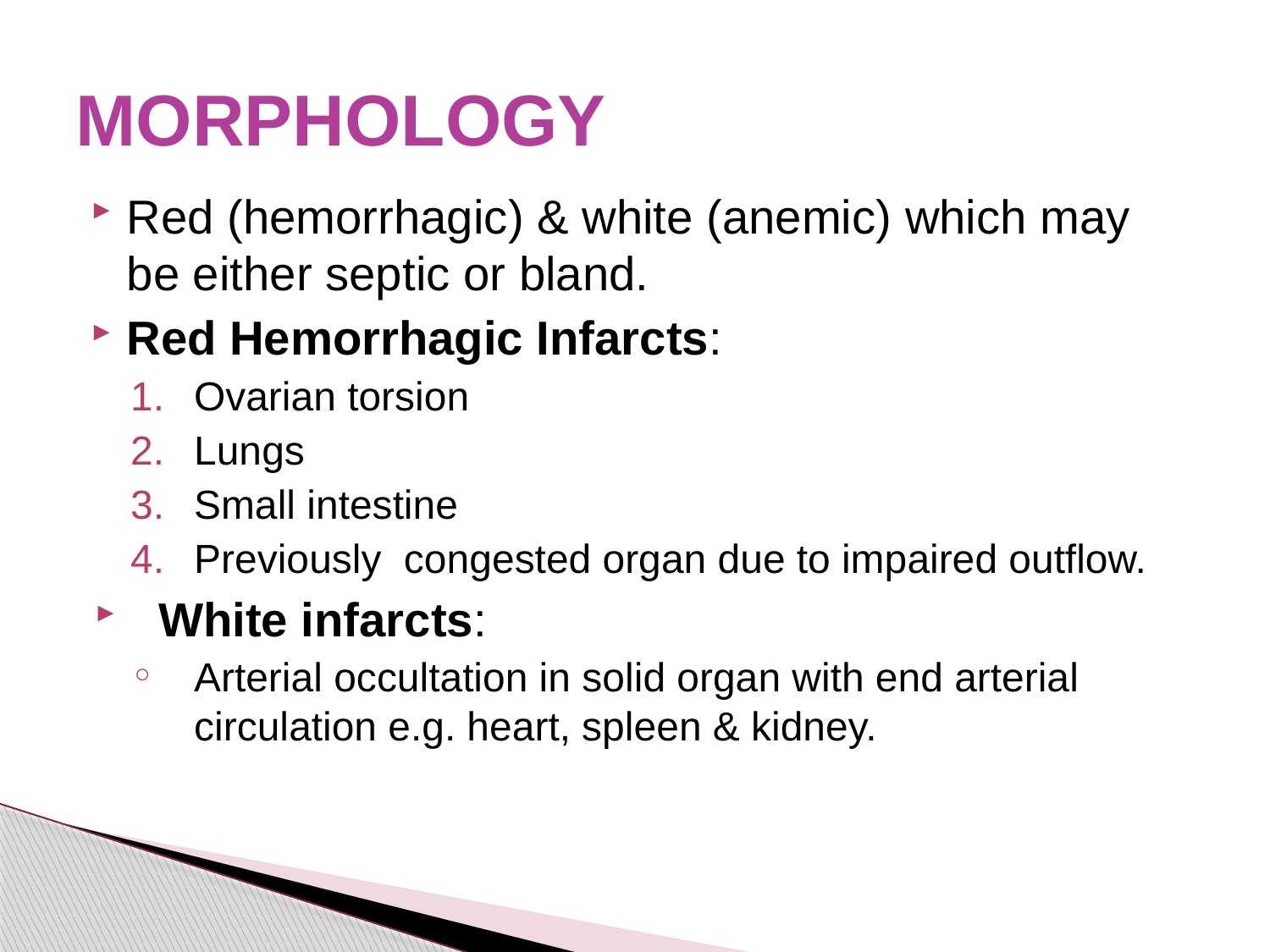

# MORPHOLOGY
Red (hemorrhagic) & white (anemic) which may be either septic or bland.
Red Hemorrhagic Infarcts:
Ovarian torsion
Lungs
Small intestine
Previously  congested organ due to impaired outflow.
White infarcts:
Arterial occultation in solid organ with end arterial circulation e.g. heart, spleen & kidney.